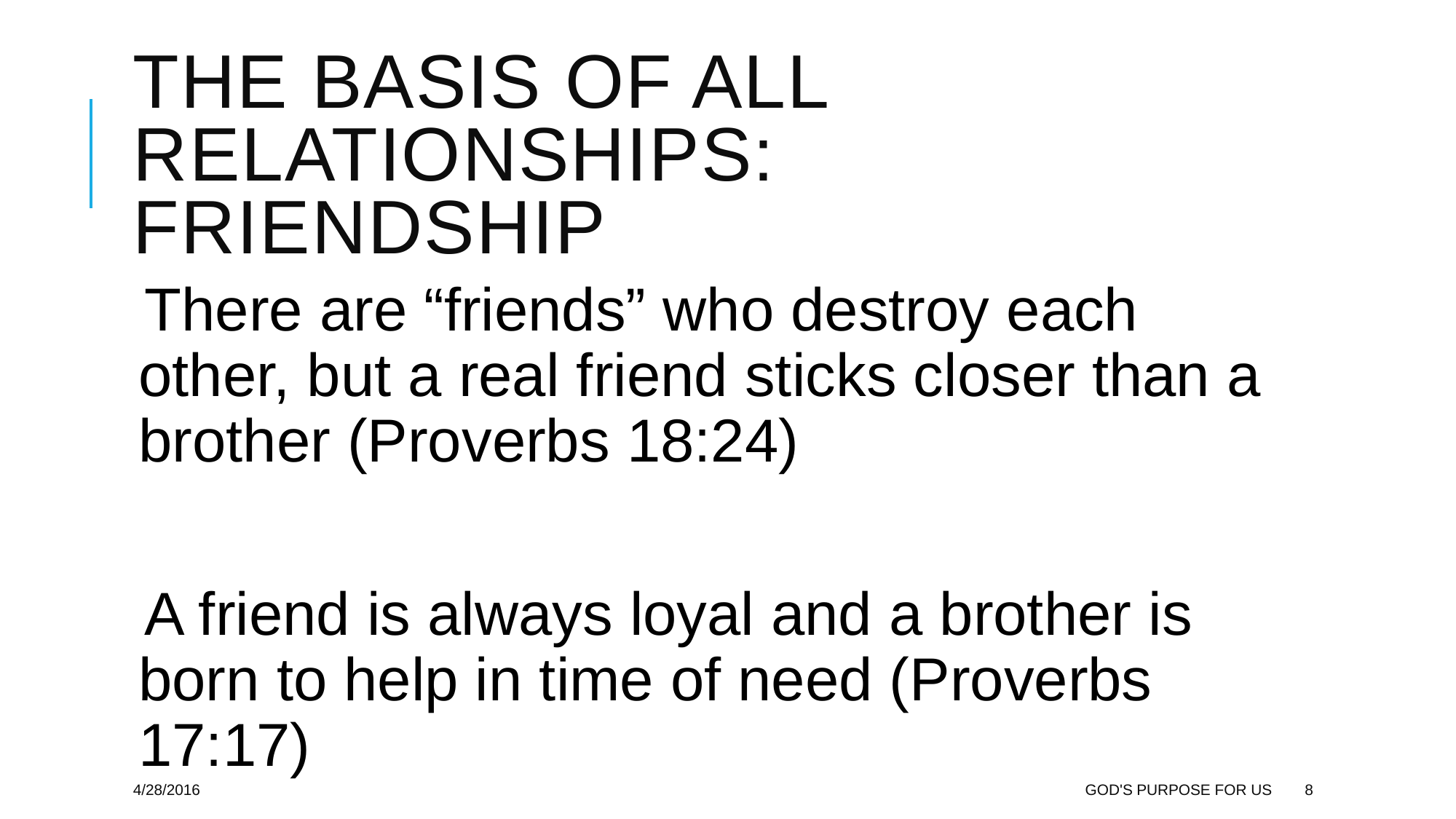

# The basis of all relationships: Friendship
There are “friends” who destroy each other, but a real friend sticks closer than a brother (Proverbs 18:24)

A friend is always loyal and a brother is born to help in time of need (Proverbs 17:17)

4/28/2016
God's Purpose for US
8